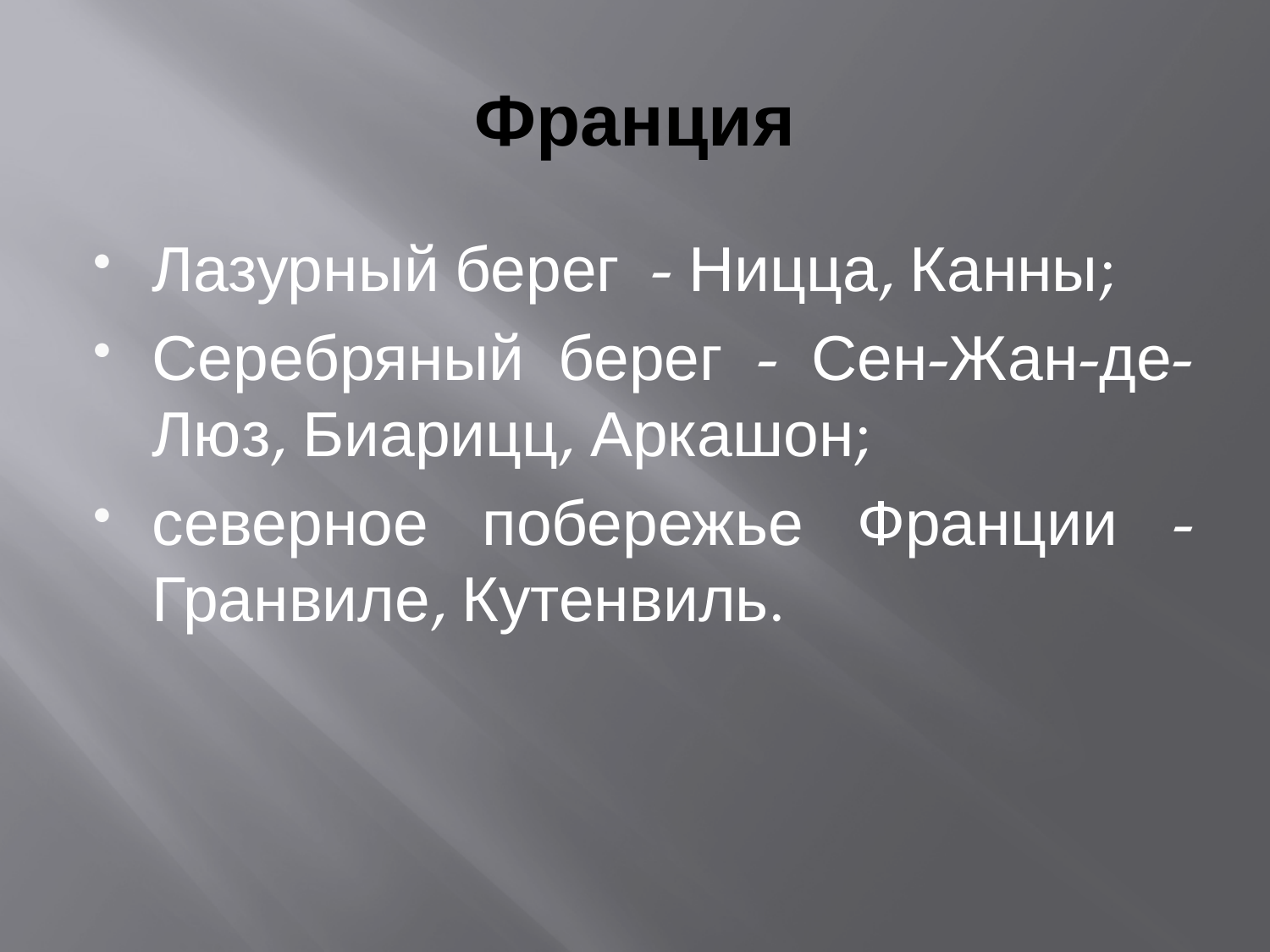

# Франция
Лазурный берег  - Ницца, Канны;
Серебряный берег - Сен-Жан-де-Люз, Биарицц, Аркашон;
северное побережье Франции - Гранвиле, Кутенвиль.